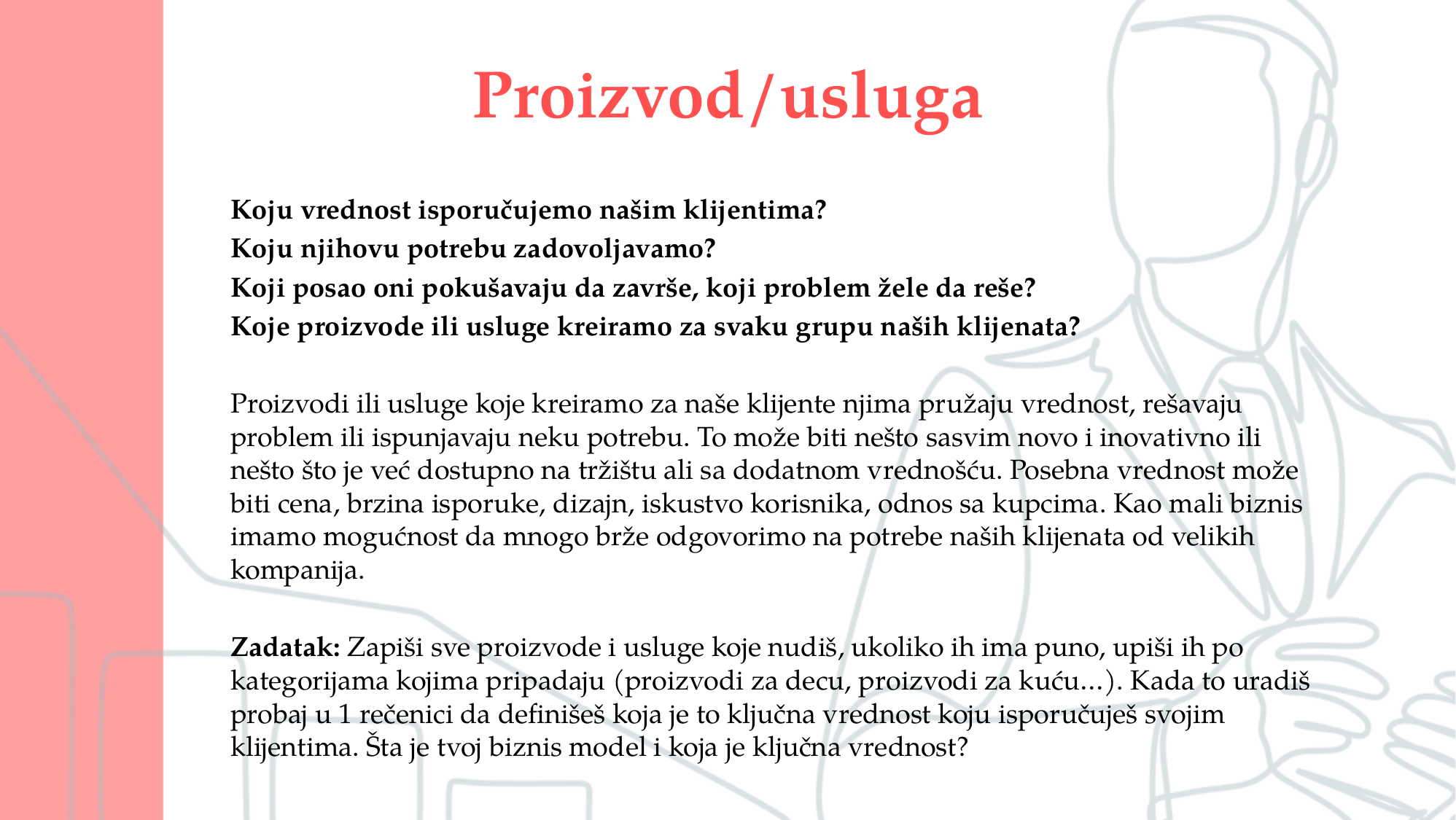

# Proizvod/usluga
Koju vrednost isporučujemo našim klijentima?
Koju njihovu potrebu zadovoljavamo?
Koji posao oni pokušavaju da završe, koji problem žele da reše?
Koje proizvode ili usluge kreiramo za svaku grupu naših klijenata?

Proizvodi ili usluge koje kreiramo za naše klijente njima pružaju vrednost, rešavaju problem ili ispunjavaju neku potrebu. To može biti nešto sasvim novo i inovativno ili nešto što je već dostupno na tržištu ali sa dodatnom vrednošću. Posebna vrednost može biti cena, brzina isporuke, dizajn, iskustvo korisnika, odnos sa kupcima. Kao mali biznis imamo mogućnost da mnogo brže odgovorimo na potrebe naših klijenata od velikih kompanija.

Zadatak: Zapiši sve proizvode i usluge koje nudiš, ukoliko ih ima puno, upiši ih po kategorijama kojima pripadaju (proizvodi za decu, proizvodi za kuću…). Kada to uradiš probaj u 1 rečenici da definišeš koja je to ključna vrednost koju isporučuješ svojim klijentima. Šta je tvoj biznis model i koja je ključna vrednost?